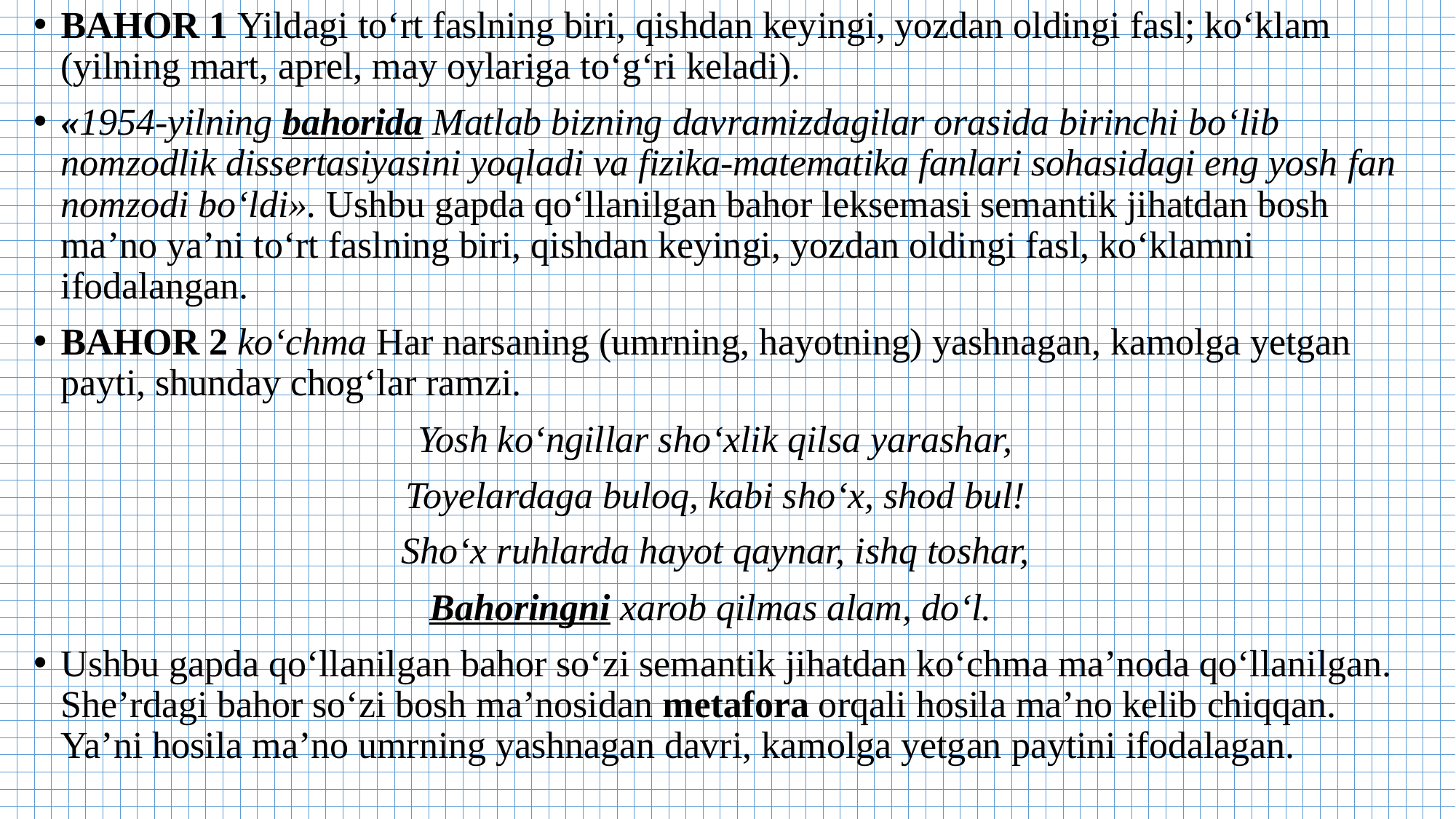

BAHOR 1 Yildagi to‘rt faslning biri, qishdan keyingi, yozdan oldingi fasl; ko‘klam (yilning mart, aprel, may oylariga to‘g‘ri keladi).
«1954-yilning bahorida Matlab bizning davramizdagilar orasida birinchi bo‘lib  nomzodlik dissertasiyasini yoqladi va fizika-matematika fanlari sohasidagi eng yosh fan nomzodi bo‘ldi». Ushbu gapda qo‘llanilgan bahor leksemasi semantik jihatdan bosh ma’no ya’ni to‘rt faslning biri, qishdan keyingi, yozdan oldingi fasl, ko‘klamni ifodalangan.
BAHOR 2 ko‘chma Har narsaning (umrning, hayotning) yashnagan, kamolga yetgan payti, shunday chog‘lar ramzi.
Yosh ko‘ngillar sho‘xlik qilsa yarashar,
Toyelardaga buloq, kabi sho‘x, shod bul!
Sho‘x ruhlarda hayot qaynar, ishq toshar,
Bahoringni xarob qilmas alam, do‘l.
Ushbu gapda qo‘llanilgan bahor so‘zi semantik jihatdan ko‘chma ma’noda qo‘llanilgan. She’rdagi bahor so‘zi bosh ma’nosidan metafora orqali hosila ma’no kelib chiqqan. Ya’ni hosila ma’no umrning yashnagan davri, kamolga yetgan paytini ifodalagan.
#